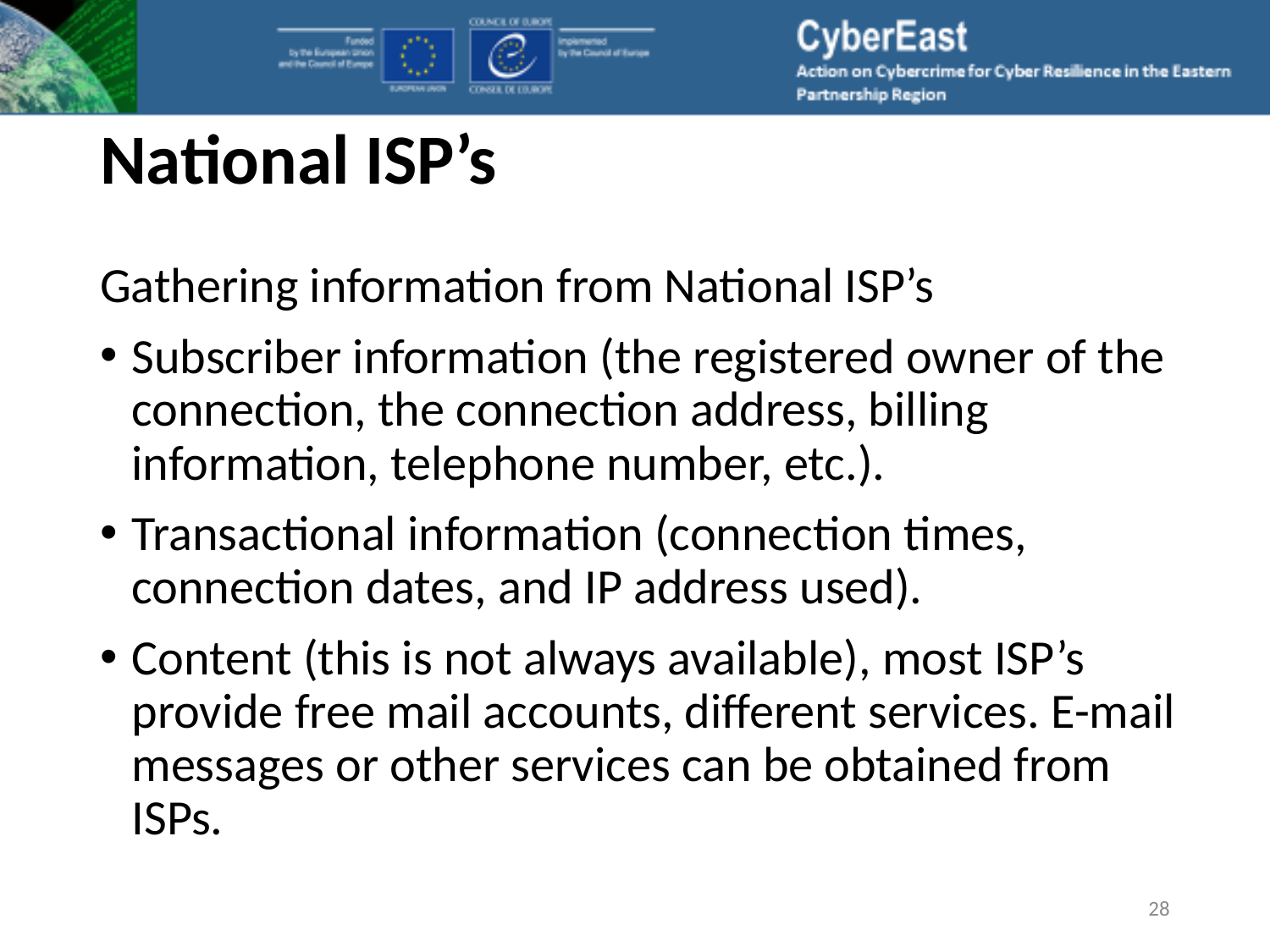

# National ISP’s
Gathering information from National ISP’s
Subscriber information (the registered owner of the connection, the connection address, billing information, telephone number, etc.).
Transactional information (connection times, connection dates, and IP address used).
Content (this is not always available), most ISP’s provide free mail accounts, different services. E-mail messages or other services can be obtained from ISPs.

28